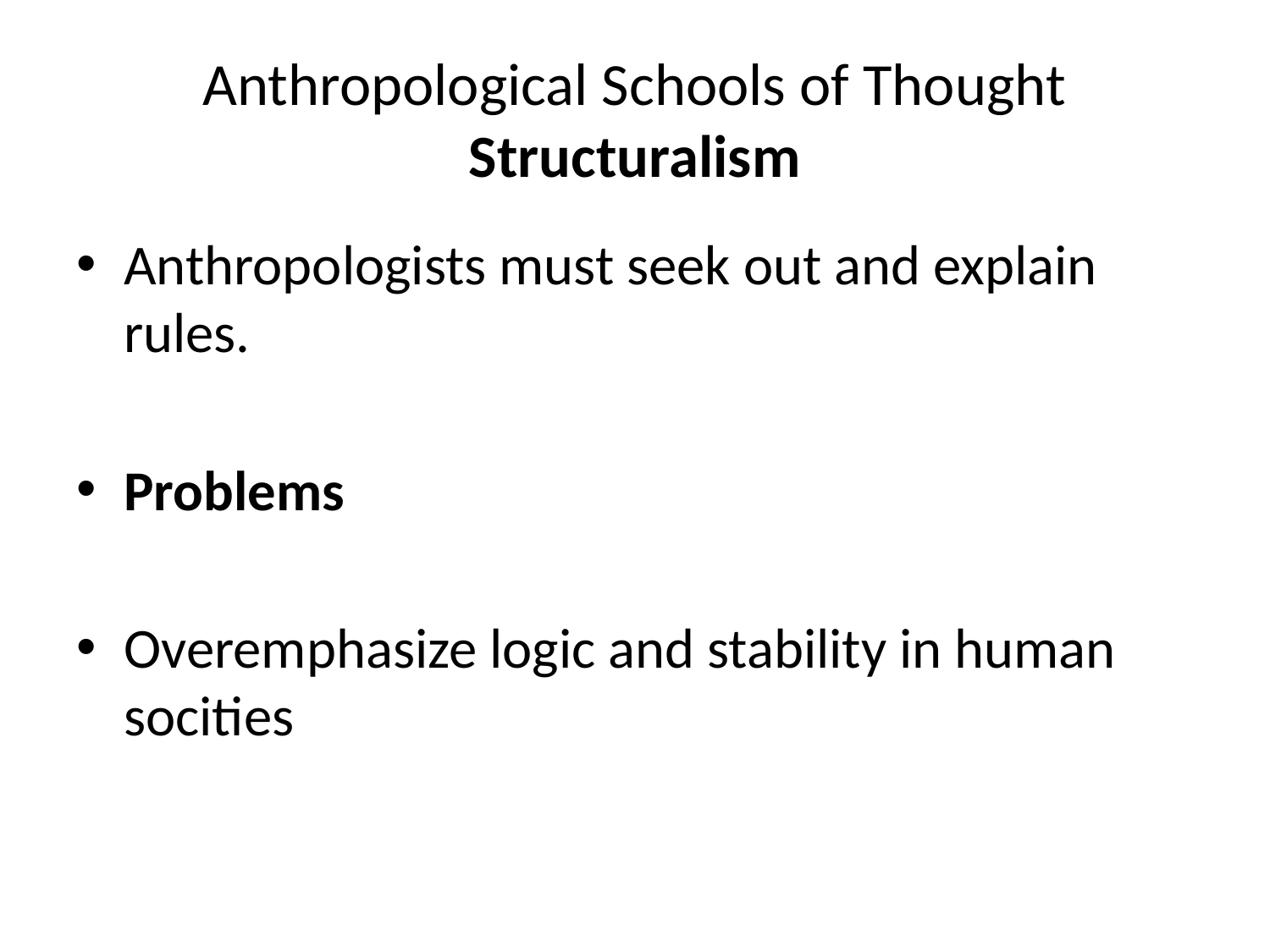

# Anthropological Schools of Thought Structuralism
Anthropologists must seek out and explain rules.

Problems

Overemphasize logic and stability in human socities